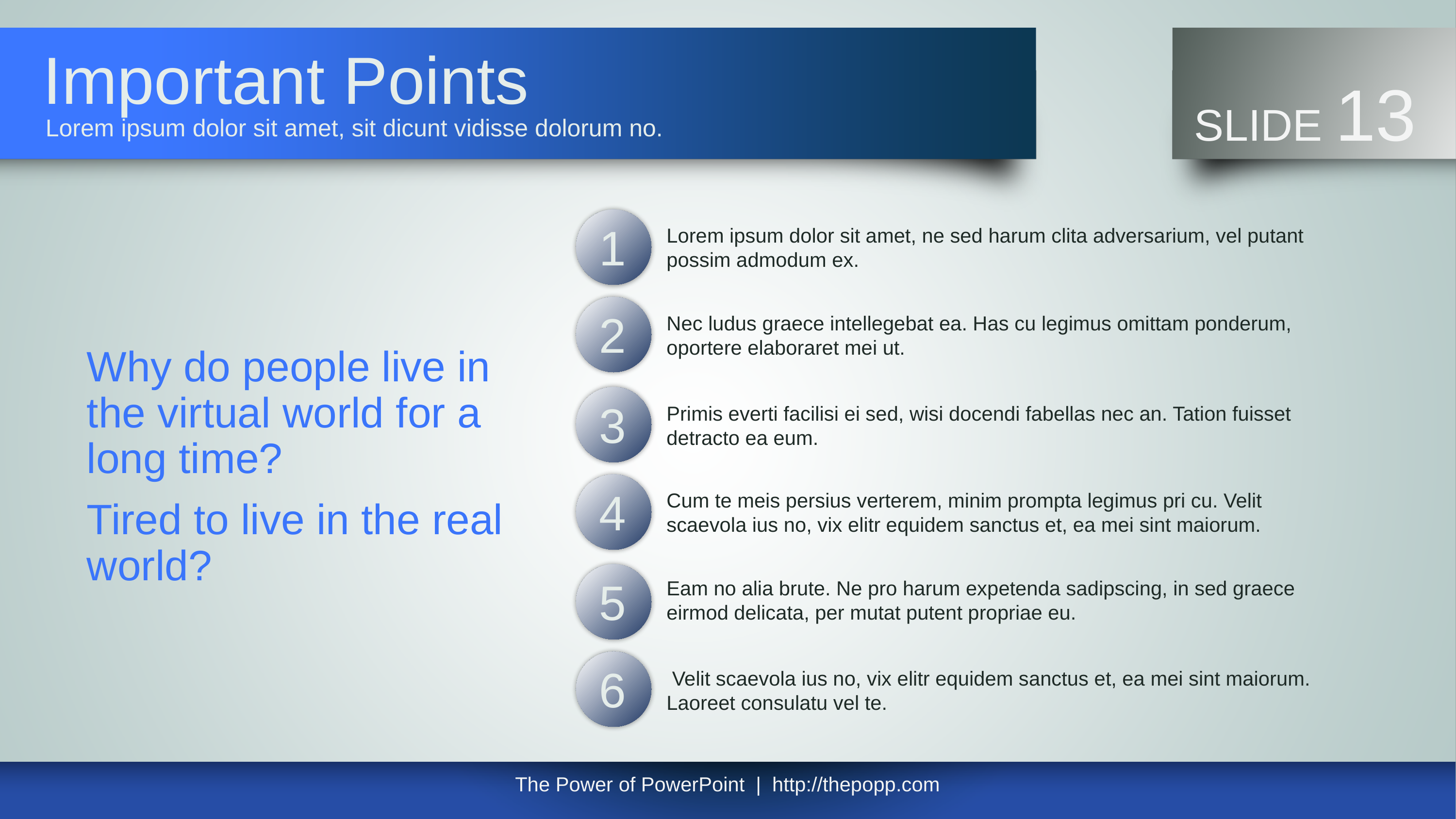

# Important Points
 SLIDE 13
Lorem ipsum dolor sit amet, sit dicunt vidisse dolorum no.

Lorem ipsum dolor sit amet, ne sed harum clita adversarium, vel putant possim admodum ex.
Why do people live in the virtual world for a long time?
Tired to live in the real world?
Nec ludus graece intellegebat ea. Has cu legimus omittam ponderum, oportere elaboraret mei ut.
Primis everti facilisi ei sed, wisi docendi fabellas nec an. Tation fuisset detracto ea eum.
Cum te meis persius verterem, minim prompta legimus pri cu. Velit scaevola ius no, vix elitr equidem sanctus et, ea mei sint maiorum.
Eam no alia brute. Ne pro harum expetenda sadipscing, in sed graece eirmod delicata, per mutat putent propriae eu.
 Velit scaevola ius no, vix elitr equidem sanctus et, ea mei sint maiorum. Laoreet consulatu vel te.
The Power of PowerPoint  |  http://thepopp.com